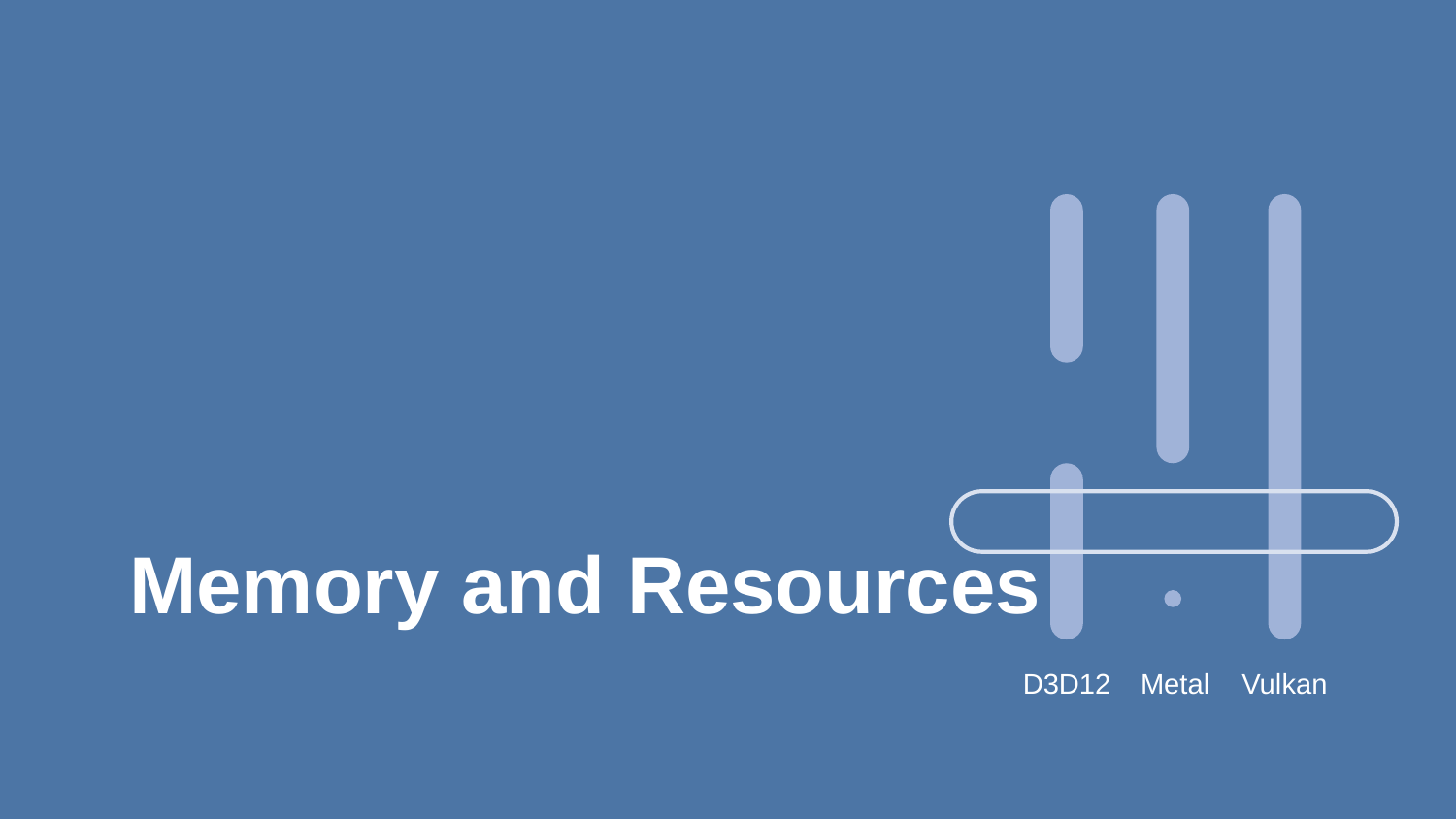

# Memory and Resources

D3D12
Metal
Vulkan